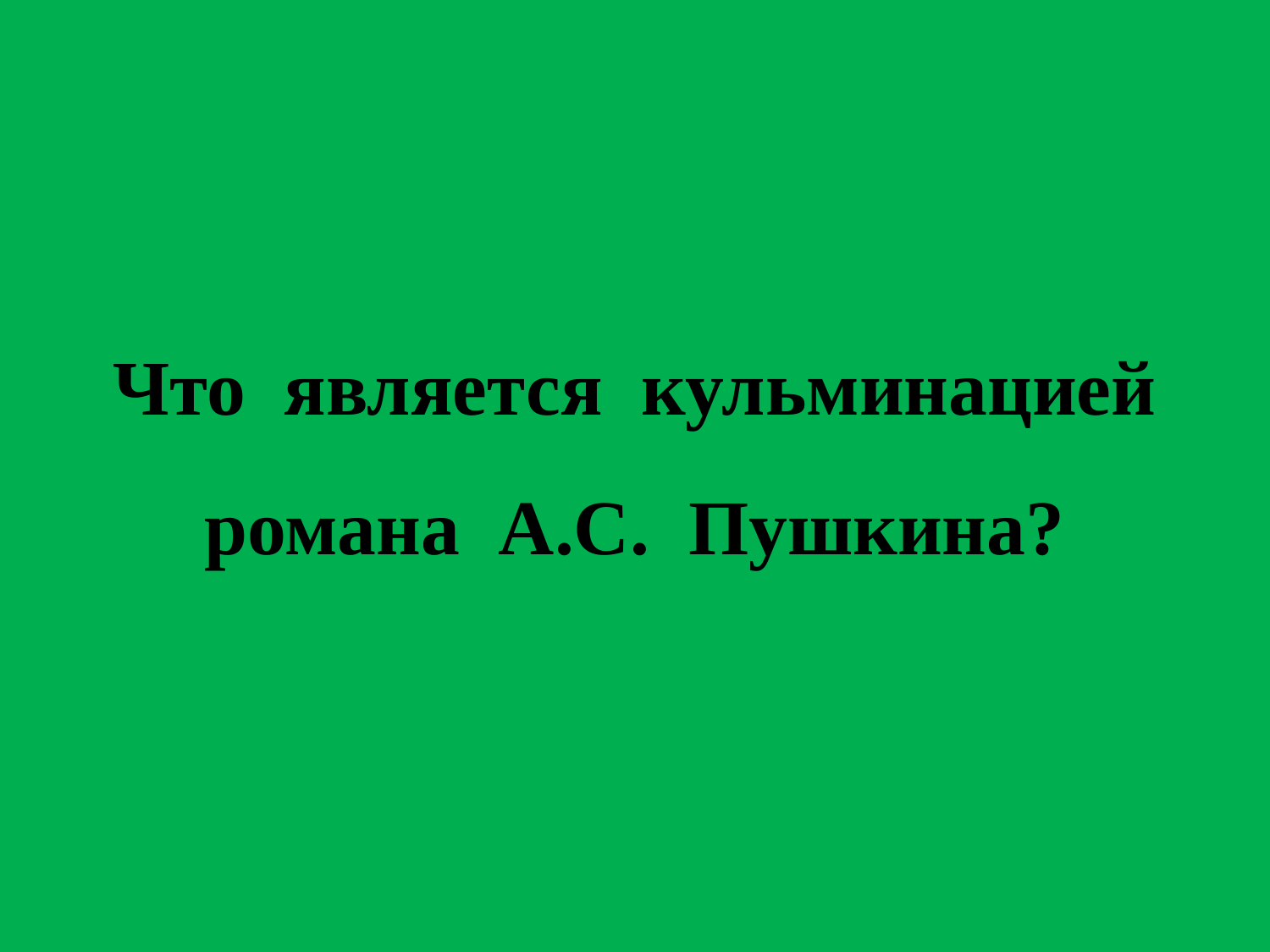

# Что  является  кульминацией романа  А.С.  Пушкина?